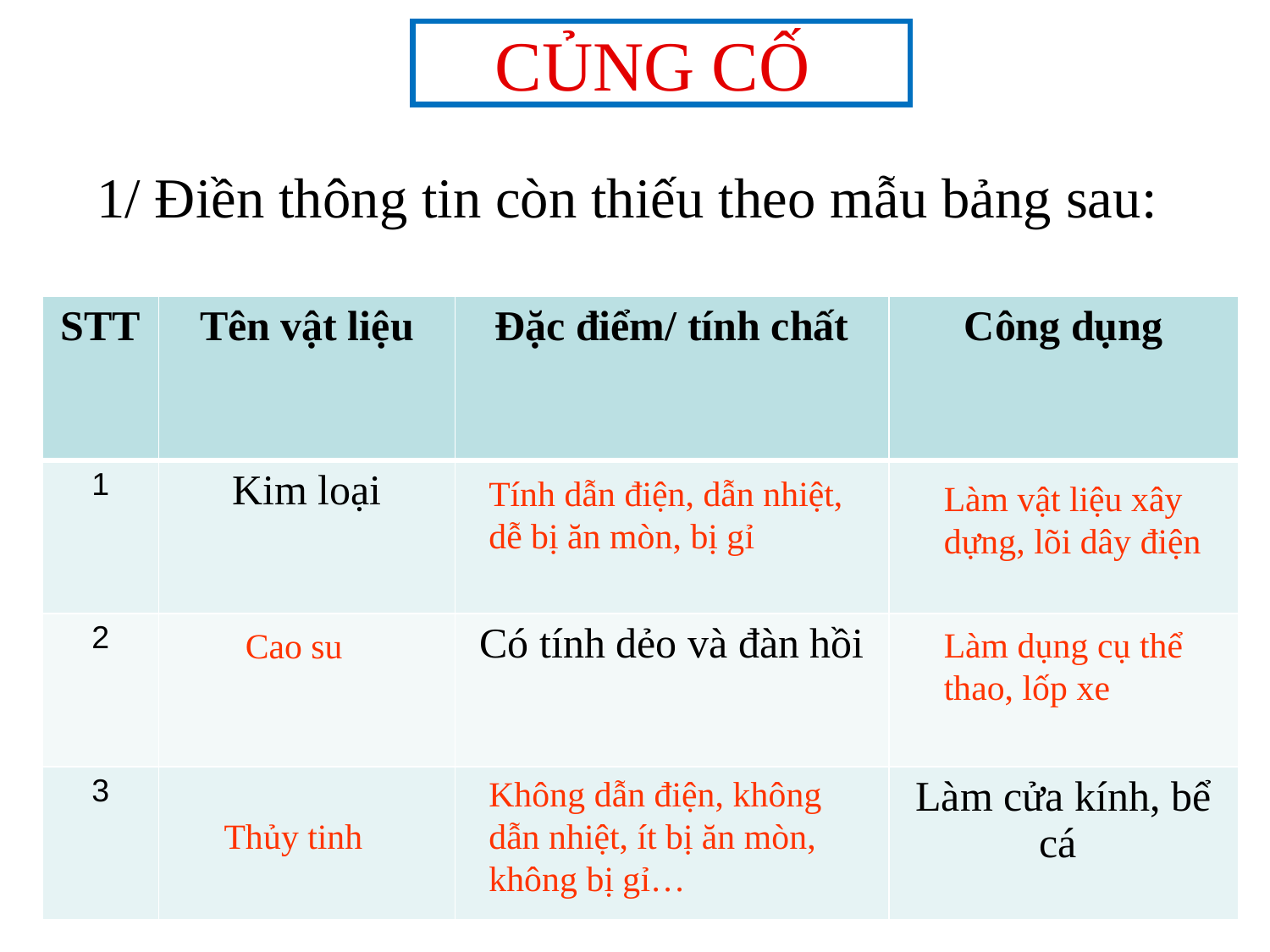

CỦNG CỐ
# 1/ Điền thông tin còn thiếu theo mẫu bảng sau:
| STT | Tên vật liệu | Đặc điểm/ tính chất | Công dụng |
| --- | --- | --- | --- |
| 1 | Kim loại |  |  |
| 2 |  | Có tính dẻo và đàn hồi |  |
| 3 |  |  | Làm cửa kính, bể cá |
Tính dẫn điện, dẫn nhiệt, dễ bị ăn mòn, bị gỉ
Làm vật liệu xây dựng, lõi dây điện
Làm dụng cụ thể thao, lốp xe
Cao su
Không dẫn điện, không dẫn nhiệt, ít bị ăn mòn, không bị gỉ…
Thủy tinh